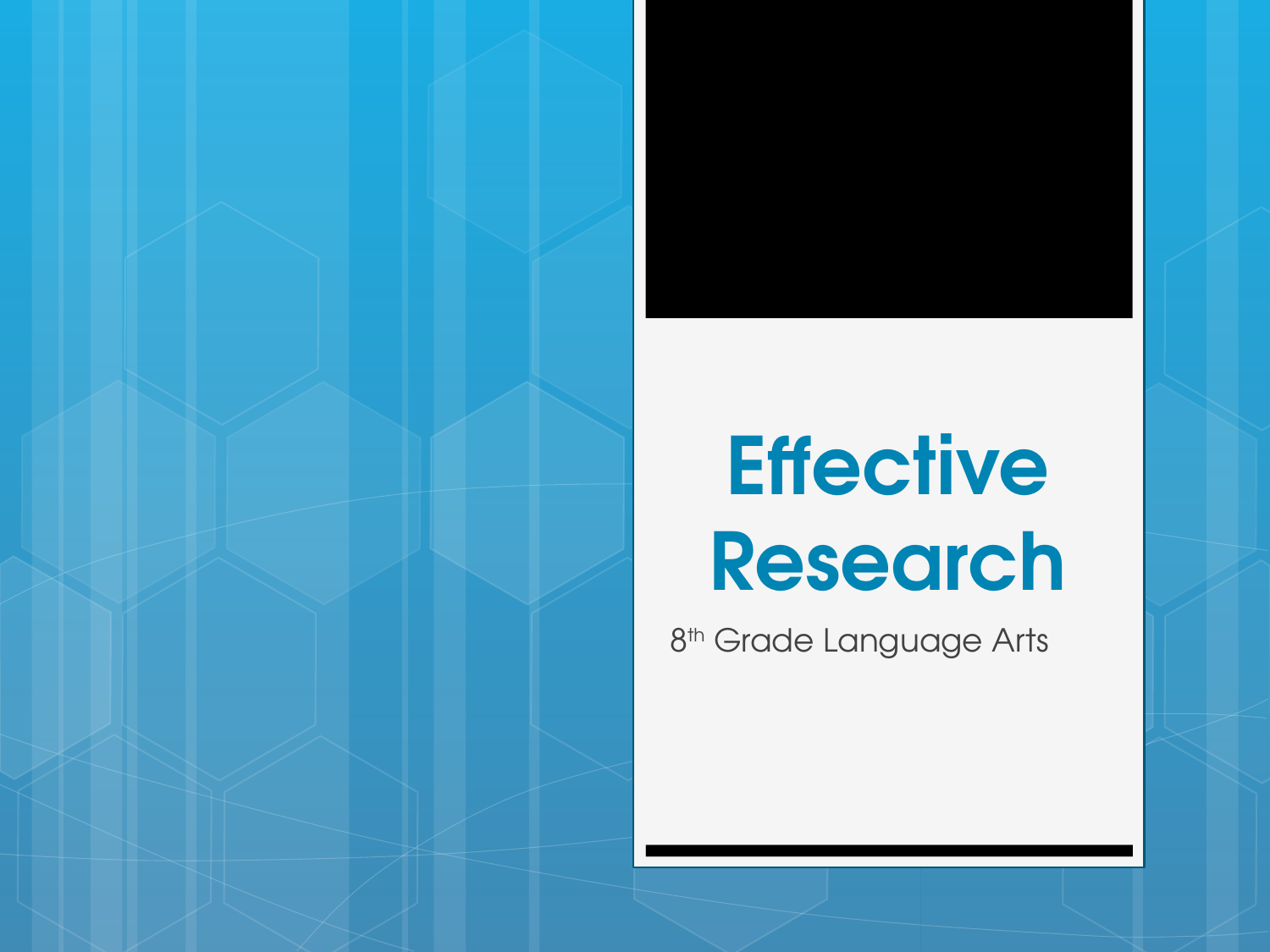

# Effective Research
8th Grade Language Arts